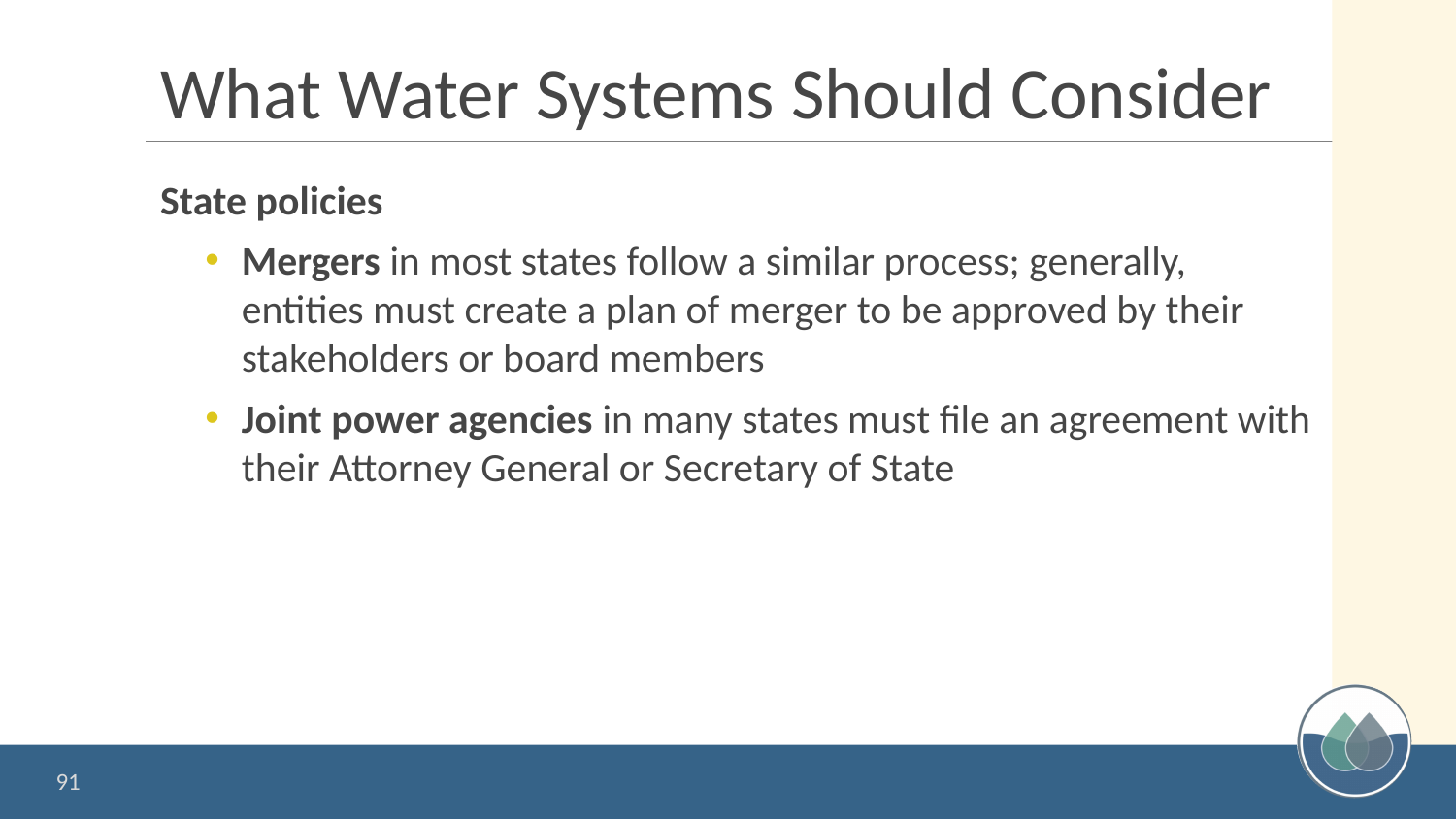

# What Water Systems Should Consider
State policies
Mergers in most states follow a similar process; generally, entities must create a plan of merger to be approved by their stakeholders or board members
Joint power agencies in many states must file an agreement with their Attorney General or Secretary of State
91